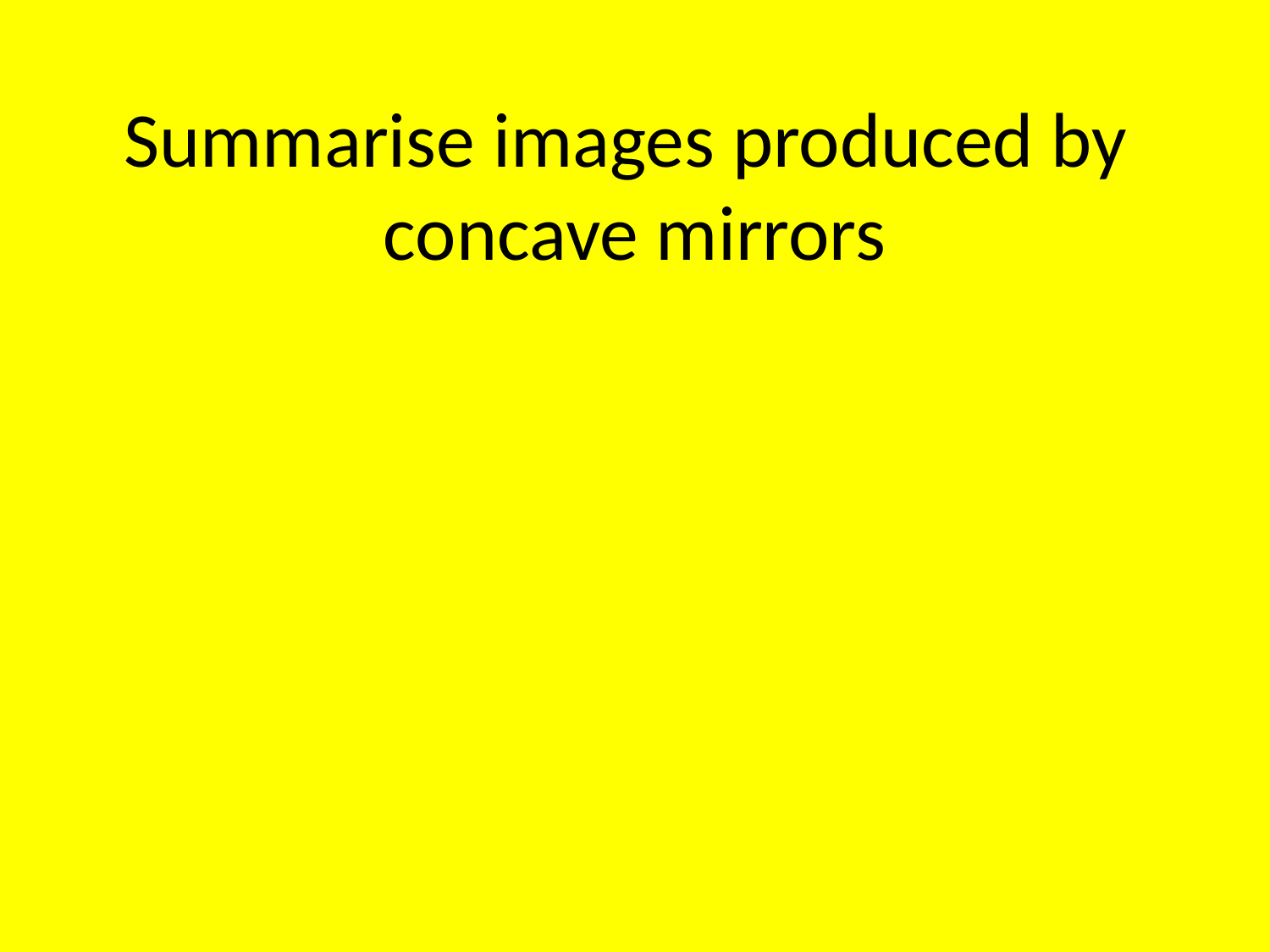

# Summarise images produced by concave mirrors